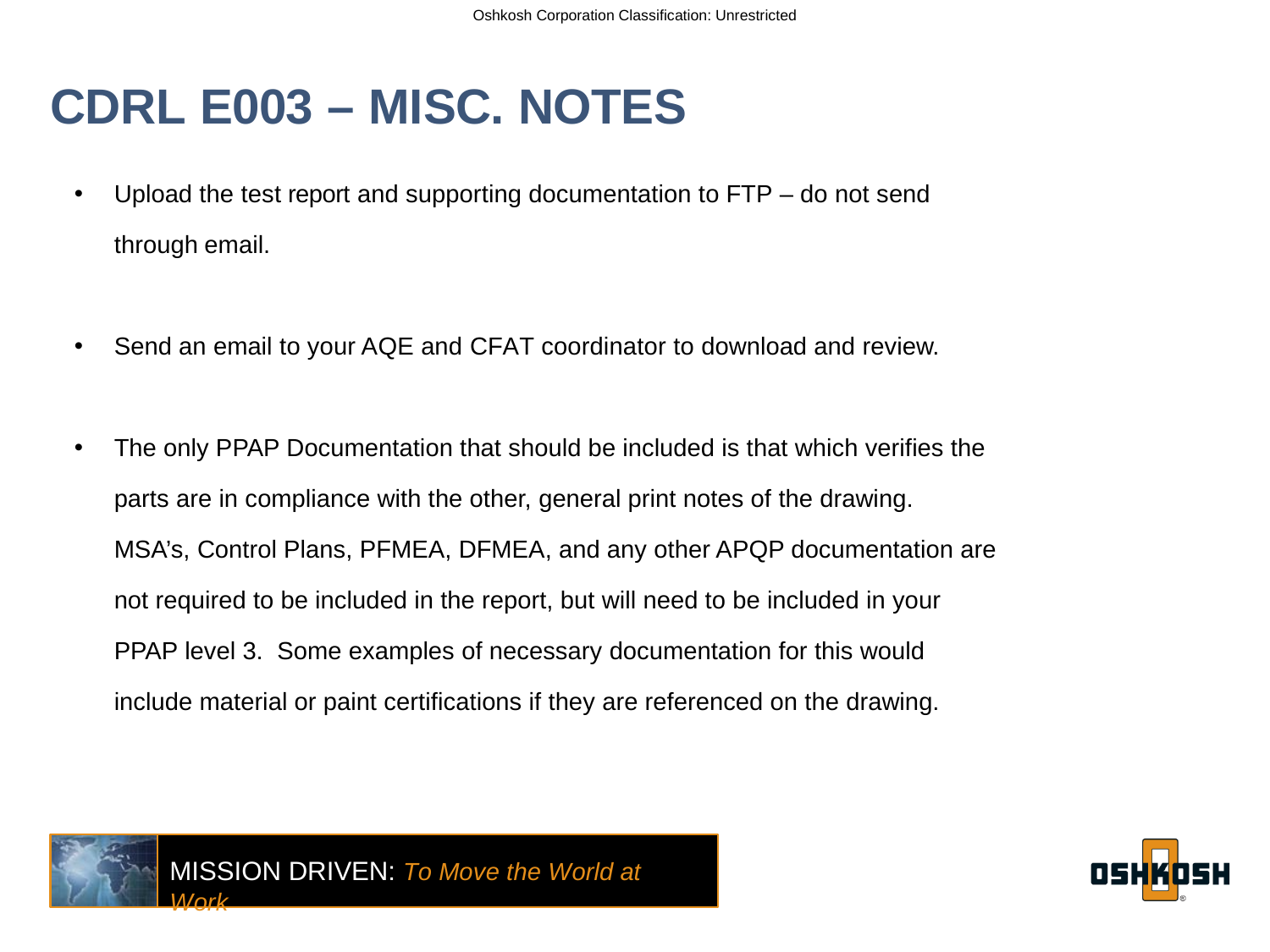

CDRL E003 – MISC. NOTES
Upload the test report and supporting documentation to FTP – do not send through email.
Send an email to your AQE and CFAT coordinator to download and review.
The only PPAP Documentation that should be included is that which verifies the parts are in compliance with the other, general print notes of the drawing.  MSA’s, Control Plans, PFMEA, DFMEA, and any other APQP documentation are not required to be included in the report, but will need to be included in your PPAP level 3.  Some examples of necessary documentation for this would include material or paint certifications if they are referenced on the drawing.
MISSION DRIVEN: To Move the World at Work